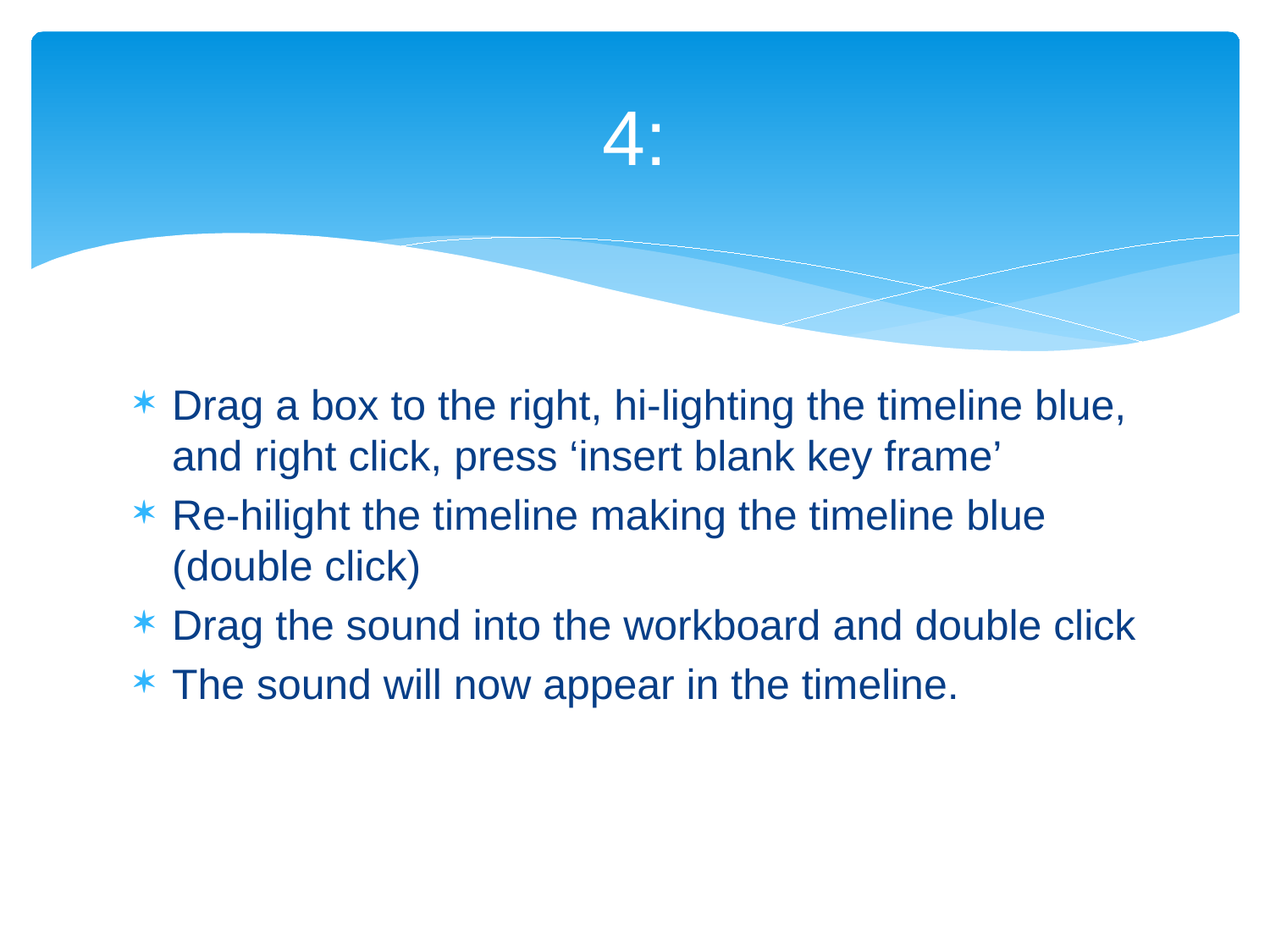

# 4:
Drag a box to the right, hi-lighting the timeline blue, and right click, press ‘insert blank key frame’
Re-hilight the timeline making the timeline blue (double click)
Drag the sound into the workboard and double click
The sound will now appear in the timeline.